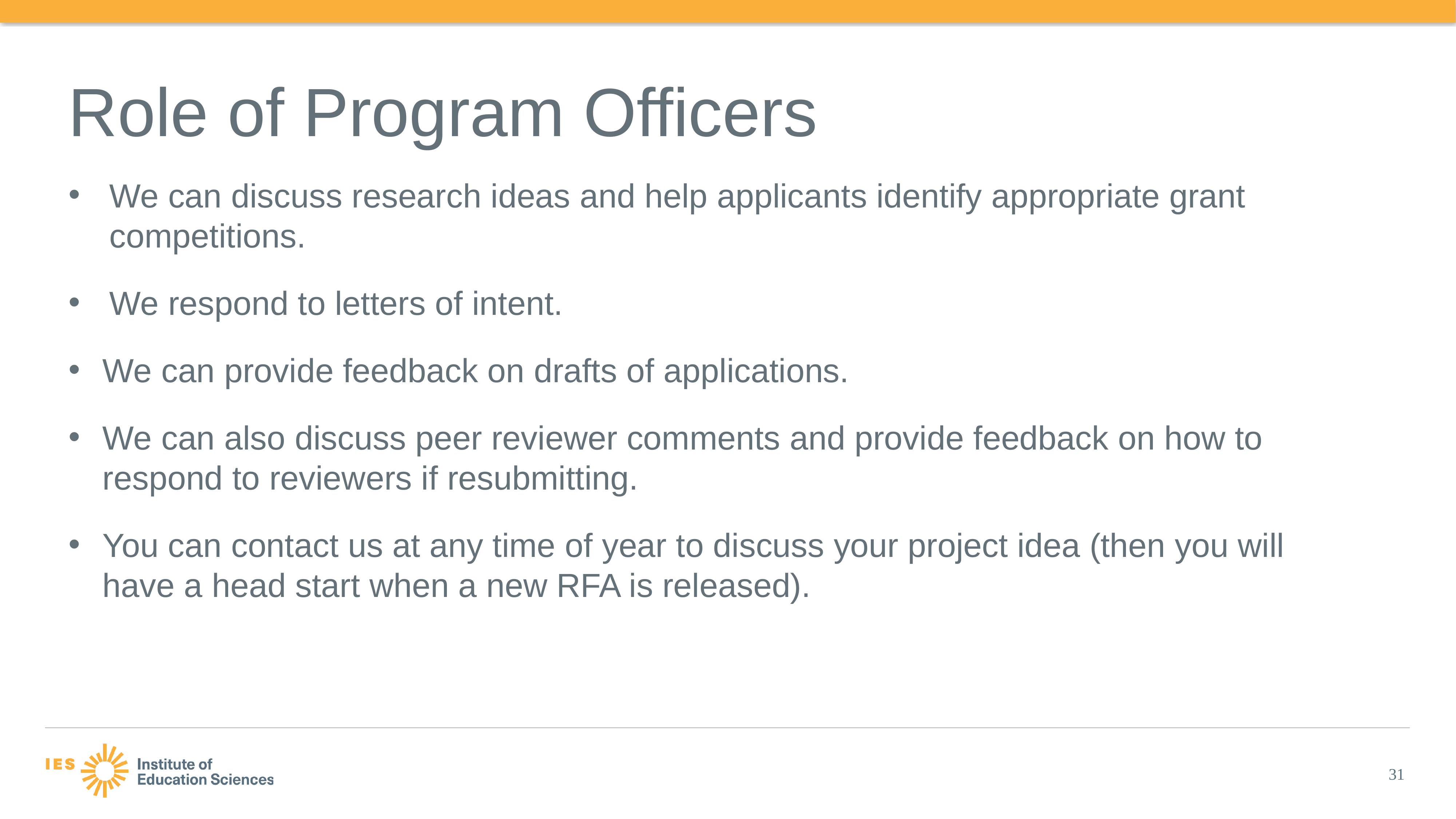

# Role of Program Officers
We can discuss research ideas and help applicants identify appropriate grant competitions.
We respond to letters of intent.
We can provide feedback on drafts of applications.
We can also discuss peer reviewer comments and provide feedback on how to respond to reviewers if resubmitting.
You can contact us at any time of year to discuss your project idea (then you will have a head start when a new RFA is released).

31